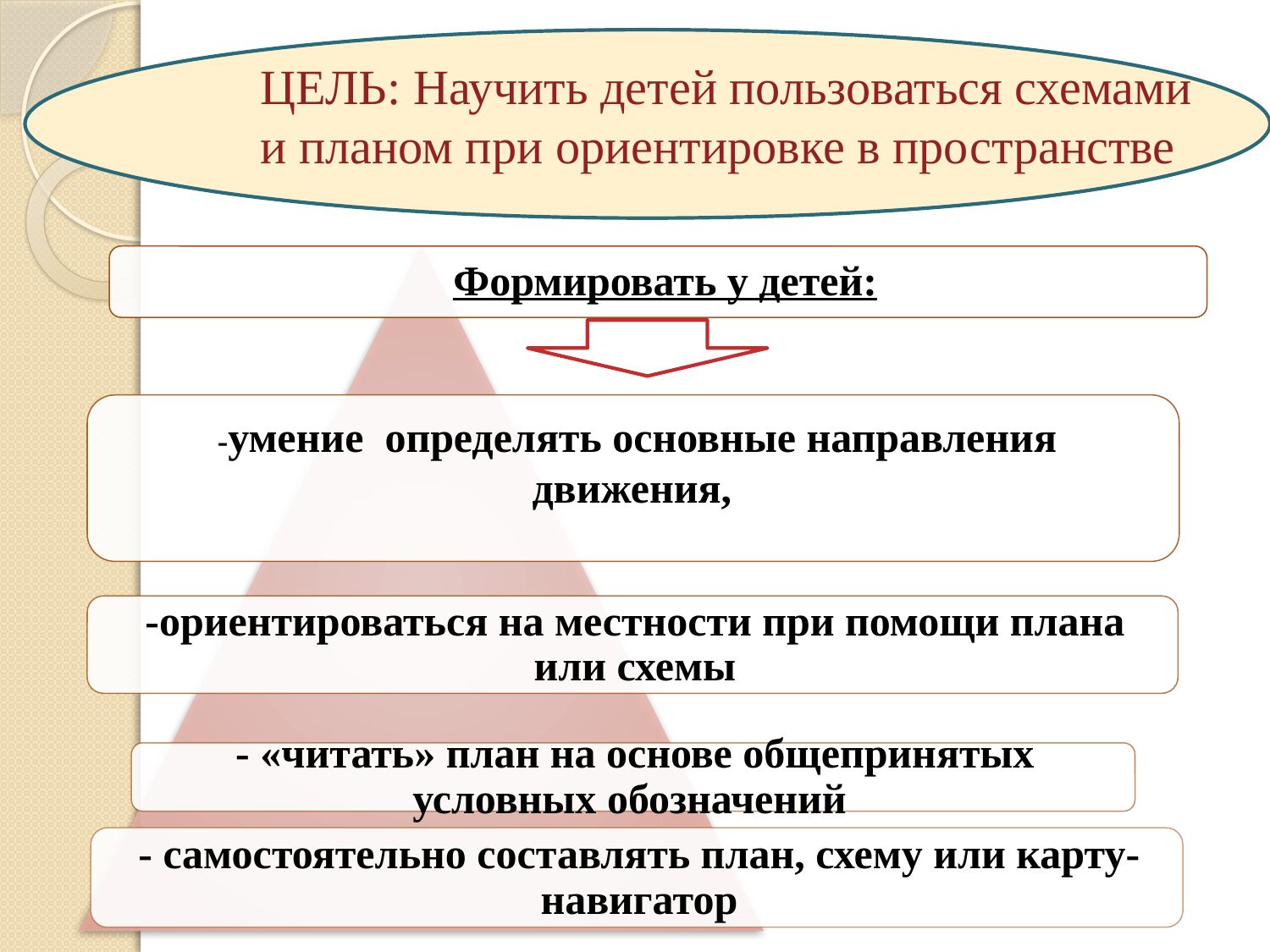

# ЦЕЛЬ: Научить детей пользоваться схемами и планом при ориентировке в пространстве
 Формировать у детей:
-умение  определять основные направления движения,

-ориентироваться на местности при помощи плана или схемы
- «читать» план на основе общепринятых условных обозначений
- самостоятельно составлять план, схему или карту-навигатор